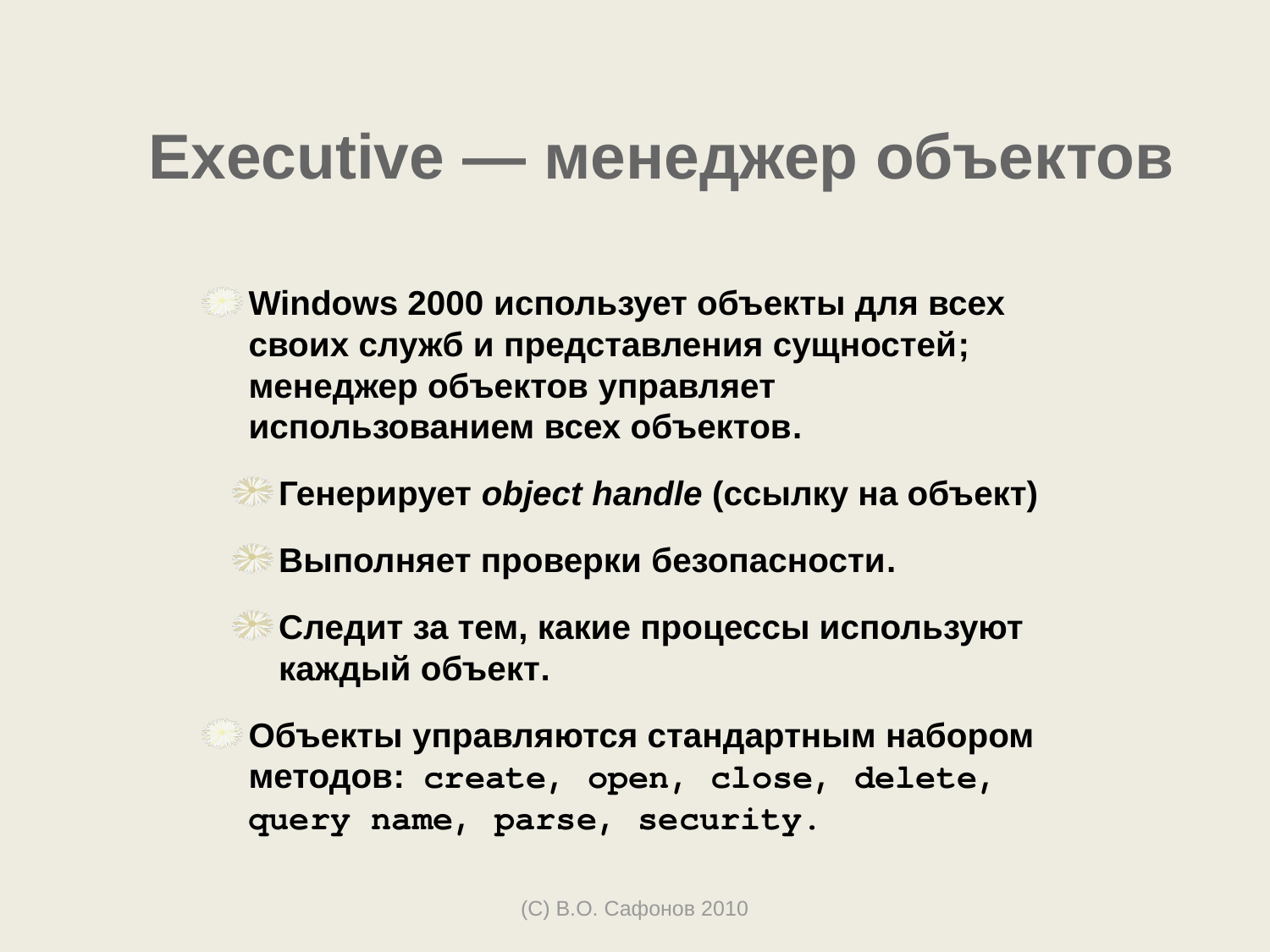

# Executive — менеджер объектов
Windows 2000 использует объекты для всех своих служб и представления сущностей; менеджер объектов управляет использованием всех объектов.
Генерирует object handle (ссылку на объект)
Выполняет проверки безопасности.
Следит за тем, какие процессы используют каждый объект.
Объекты управляются стандартным набором методов:  create, open, close, delete, query name, parse, security.
(С) В.О. Сафонов 2010